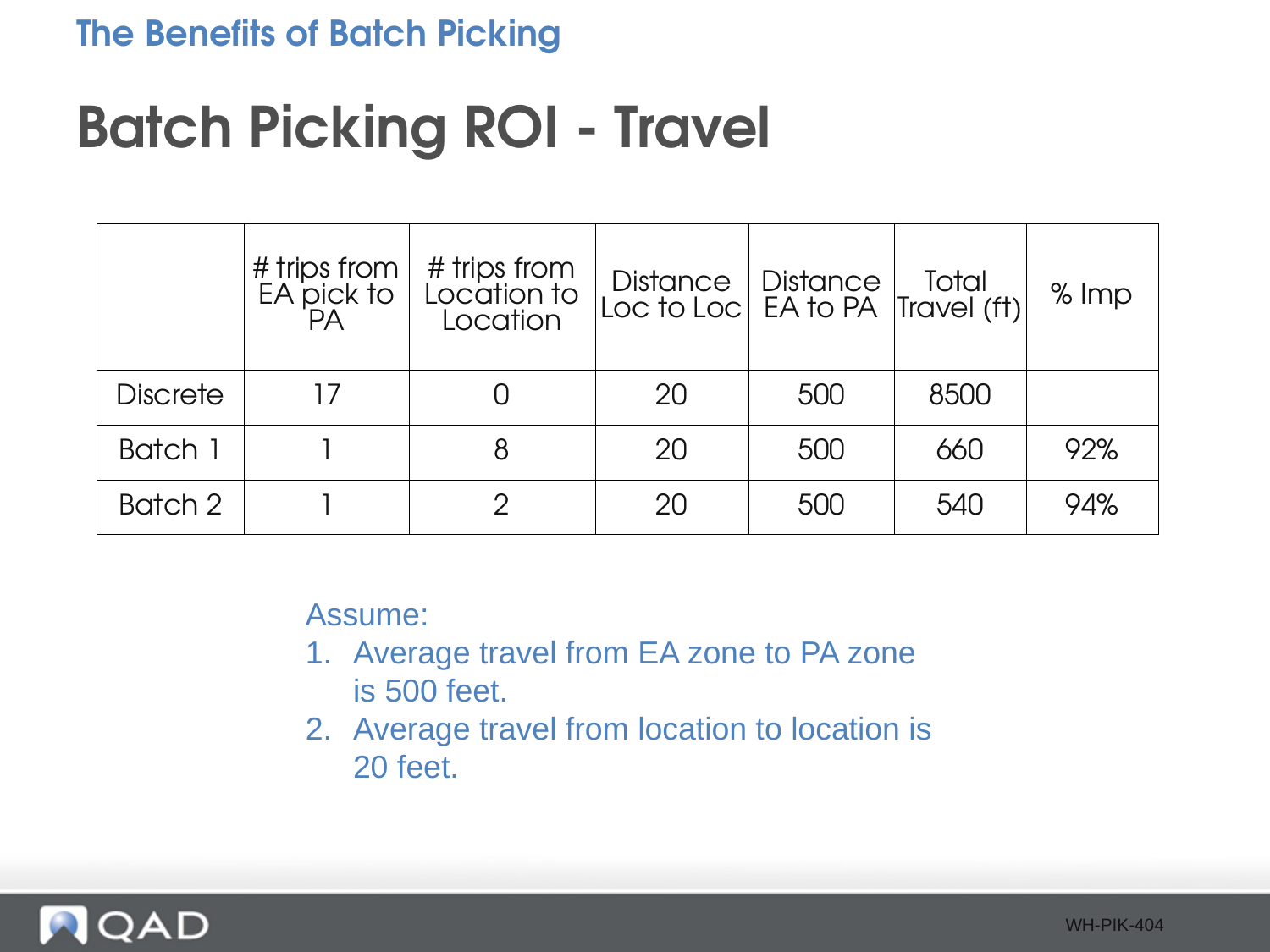

The Benefits of Batch Picking
# Batch Picking ROI - Travel
|  | # trips from EA pick to PA | # trips from Location to Location | Distance Loc to Loc | Distance EA to PA | Total Travel (ft) | % Imp |
| --- | --- | --- | --- | --- | --- | --- |
| Discrete | 17 | 0 | 20 | 500 | 8500 |  |
| Batch 1 | 1 | 8 | 20 | 500 | 660 | 92% |
| Batch 2 | 1 | 2 | 20 | 500 | 540 | 94% |
Assume:
Average travel from EA zone to PA zone is 500 feet.
Average travel from location to location is 20 feet.
WH-PIK-404